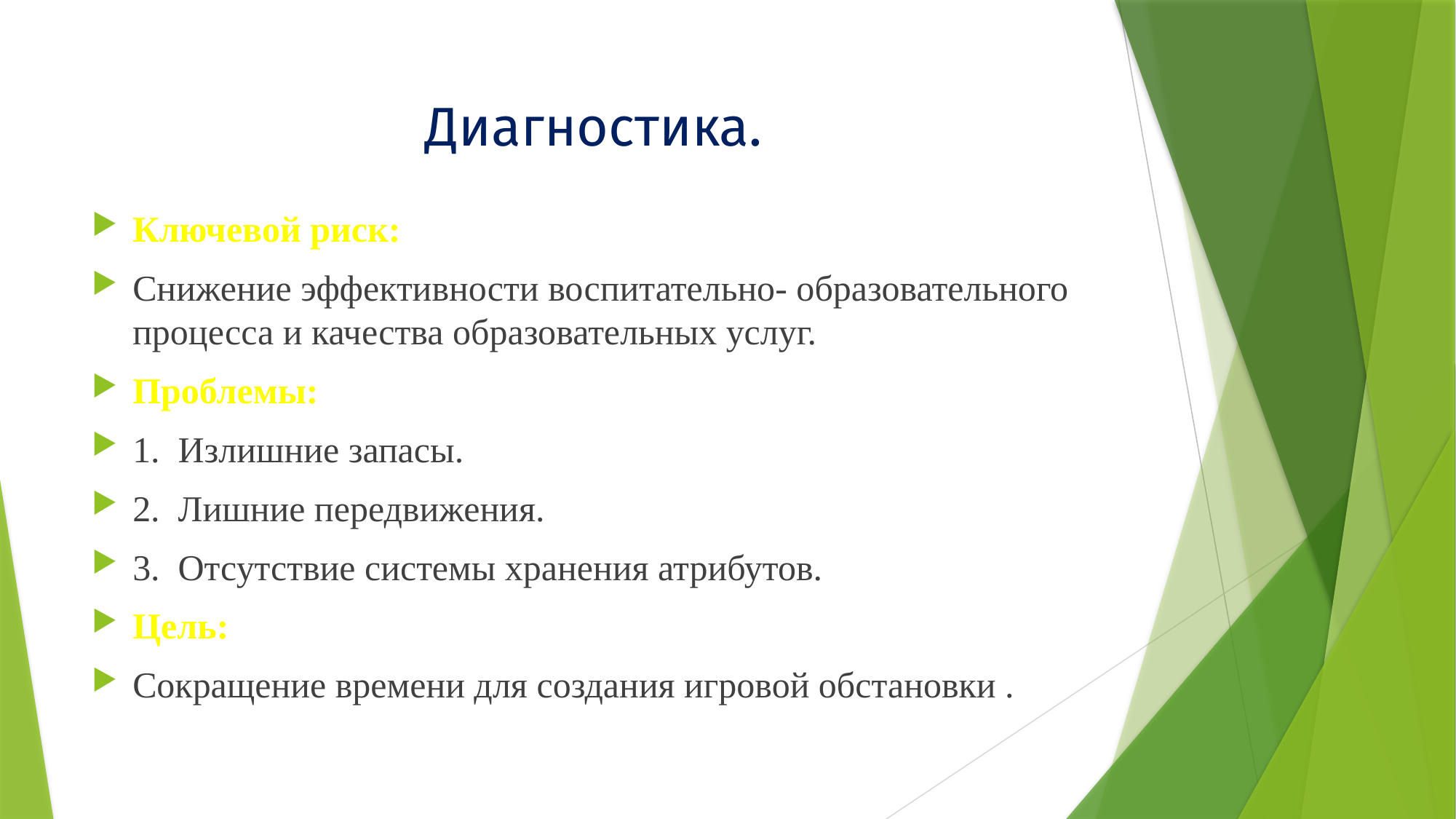

# Диагностика.
Ключевой риск:
Снижение эффективности воспитательно- образовательного процесса и качества образовательных услуг.
Проблемы:
1.  Излишние запасы.
2.  Лишние передвижения.
3.  Отсутствие системы хранения атрибутов.
Цель:
Сокращение времени для создания игровой обстановки .